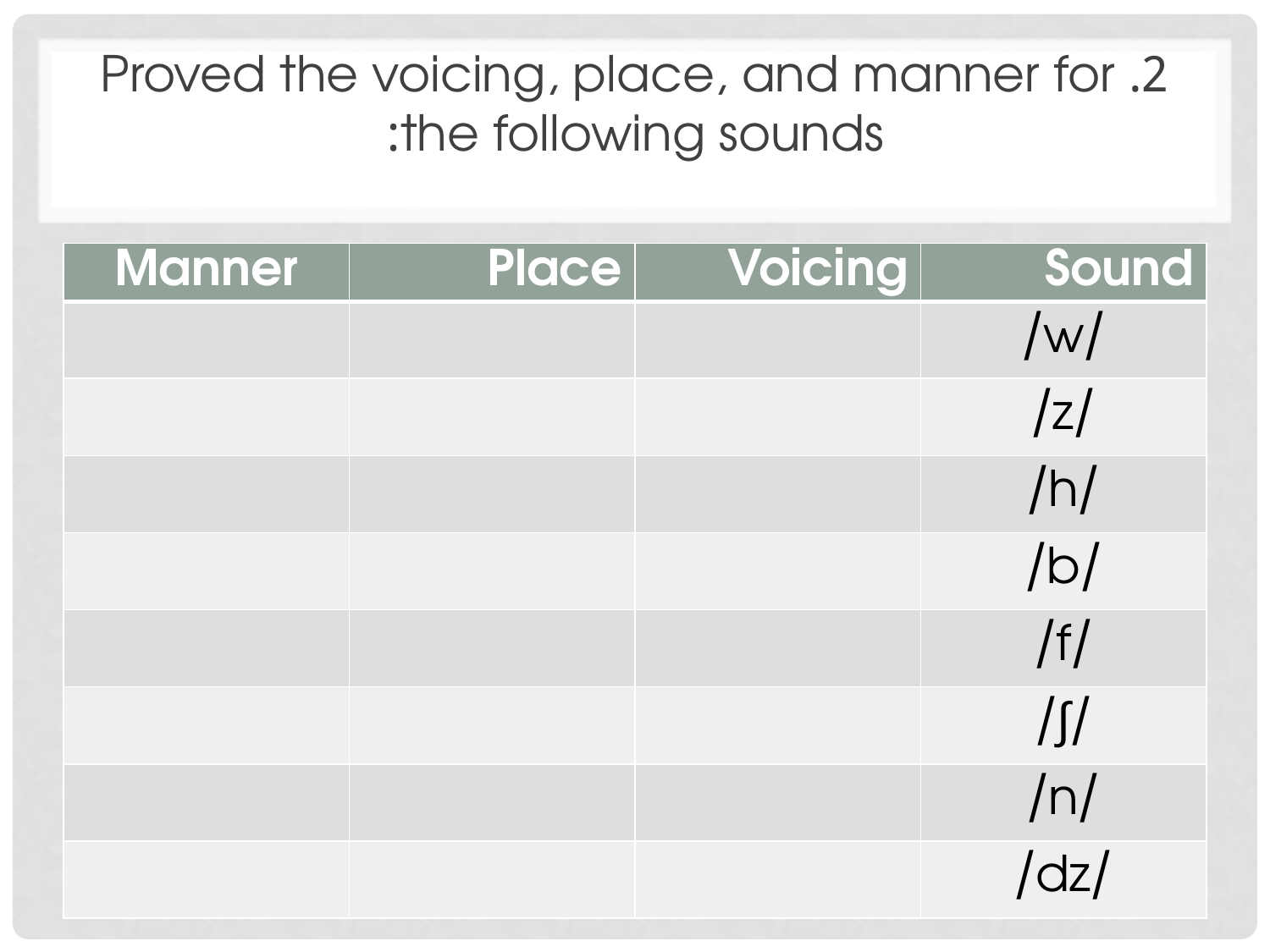

2. Proved the voicing, place, and manner for the following sounds:
| Manner | Place | Voicing | Sound |
| --- | --- | --- | --- |
|  |  |  | /w/ |
|  |  |  | /z/ |
|  |  |  | /h/ |
|  |  |  | /b/ |
|  |  |  | /f/ |
|  |  |  | /∫/ |
|  |  |  | /n/ |
|  |  |  | /dz/ |